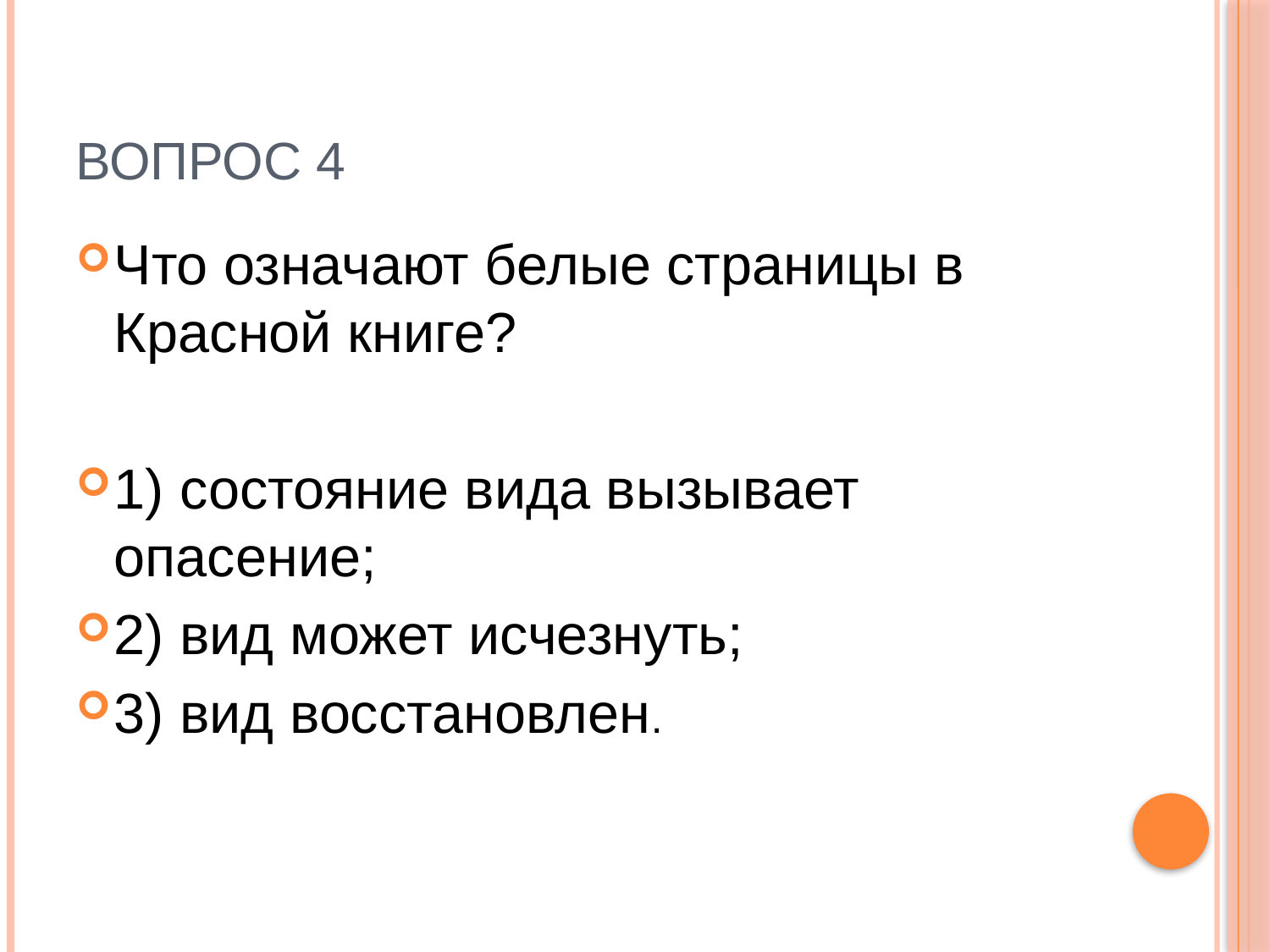

# Вопрос 4
Что означают белые страницы в Красной книге?

1) состояние вида вызывает опасение;
2) вид может исчезнуть;
3) вид восстановлен.